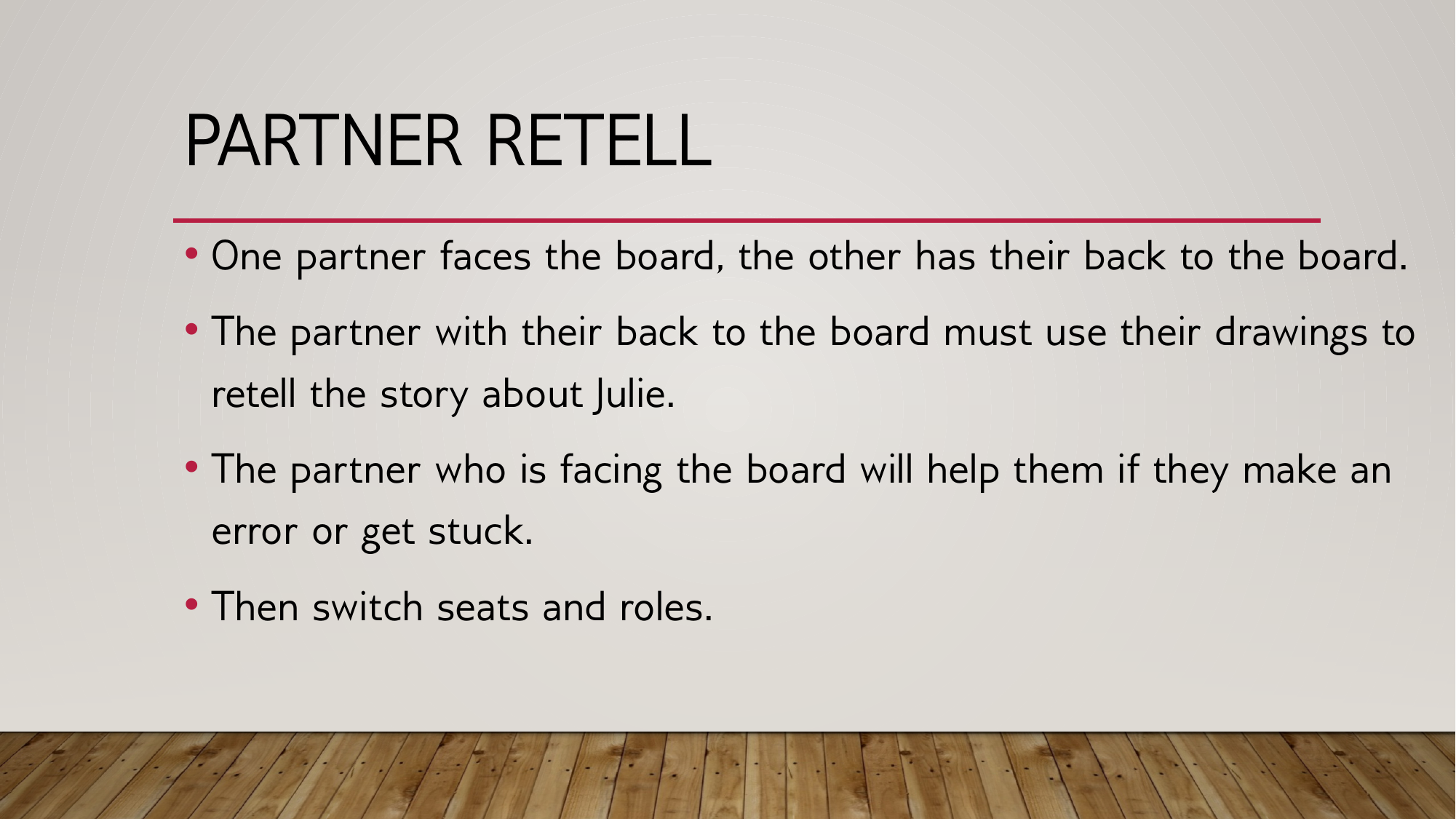

# Partner Retell
One partner faces the board, the other has their back to the board.
The partner with their back to the board must use their drawings to retell the story about Julie.
The partner who is facing the board will help them if they make an error or get stuck.
Then switch seats and roles.